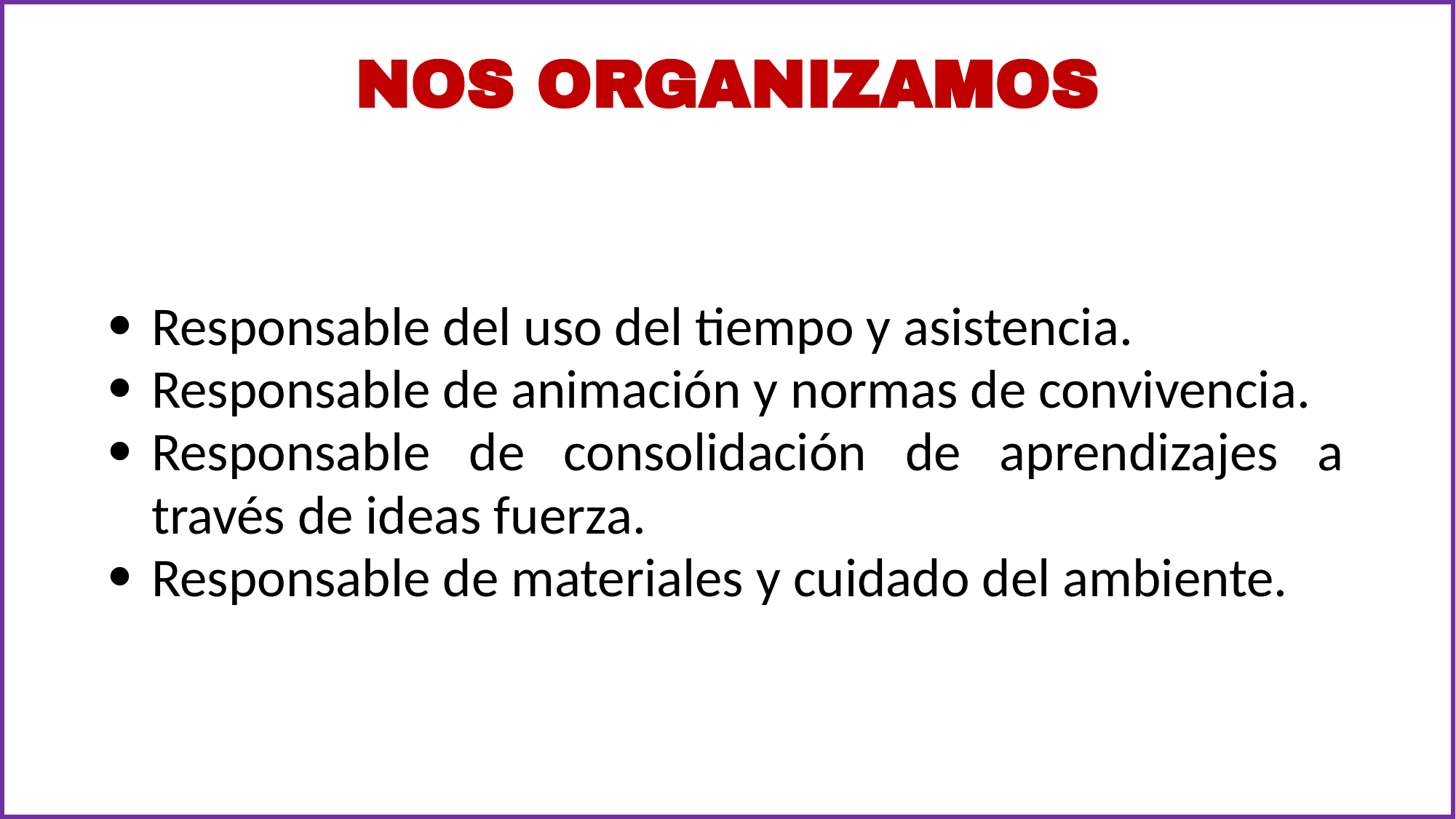

NOS ORGANIZAMOS
| Responsable del uso del tiempo y asistencia. Responsable de animación y normas de convivencia. Responsable de consolidación de aprendizajes a través de ideas fuerza. Responsable de materiales y cuidado del ambiente. |
| --- |